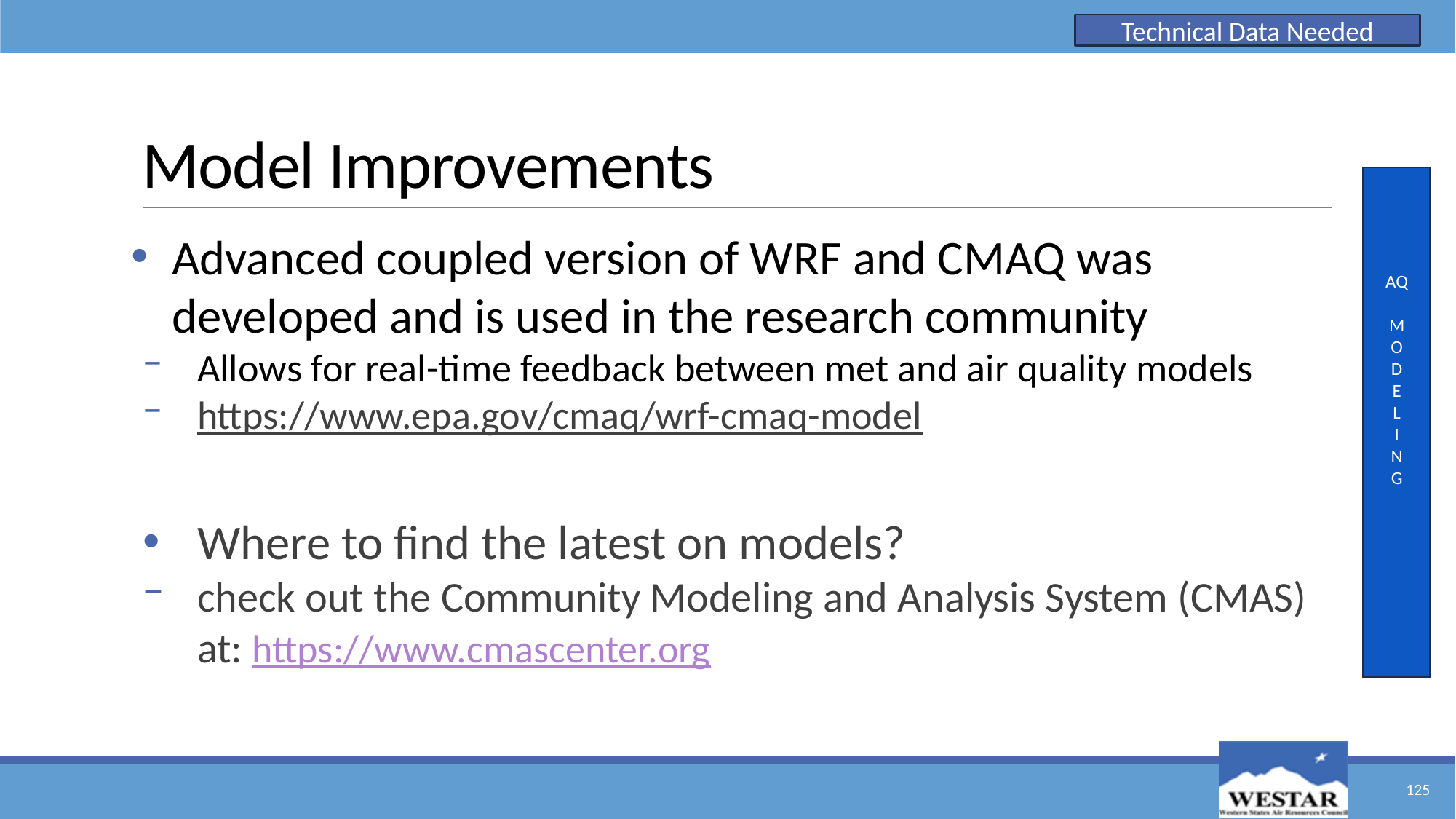

Technical Data Needed
# Model Improvements
AQ

M
O
D
E
L
I
N
G

Advanced coupled version of WRF and CMAQ was developed and is used in the research community
Allows for real-time feedback between met and air quality models
https://www.epa.gov/cmaq/wrf-cmaq-model

Where to find the latest on models?
check out the Community Modeling and Analysis System (CMAS) at: https://www.cmascenter.org

125